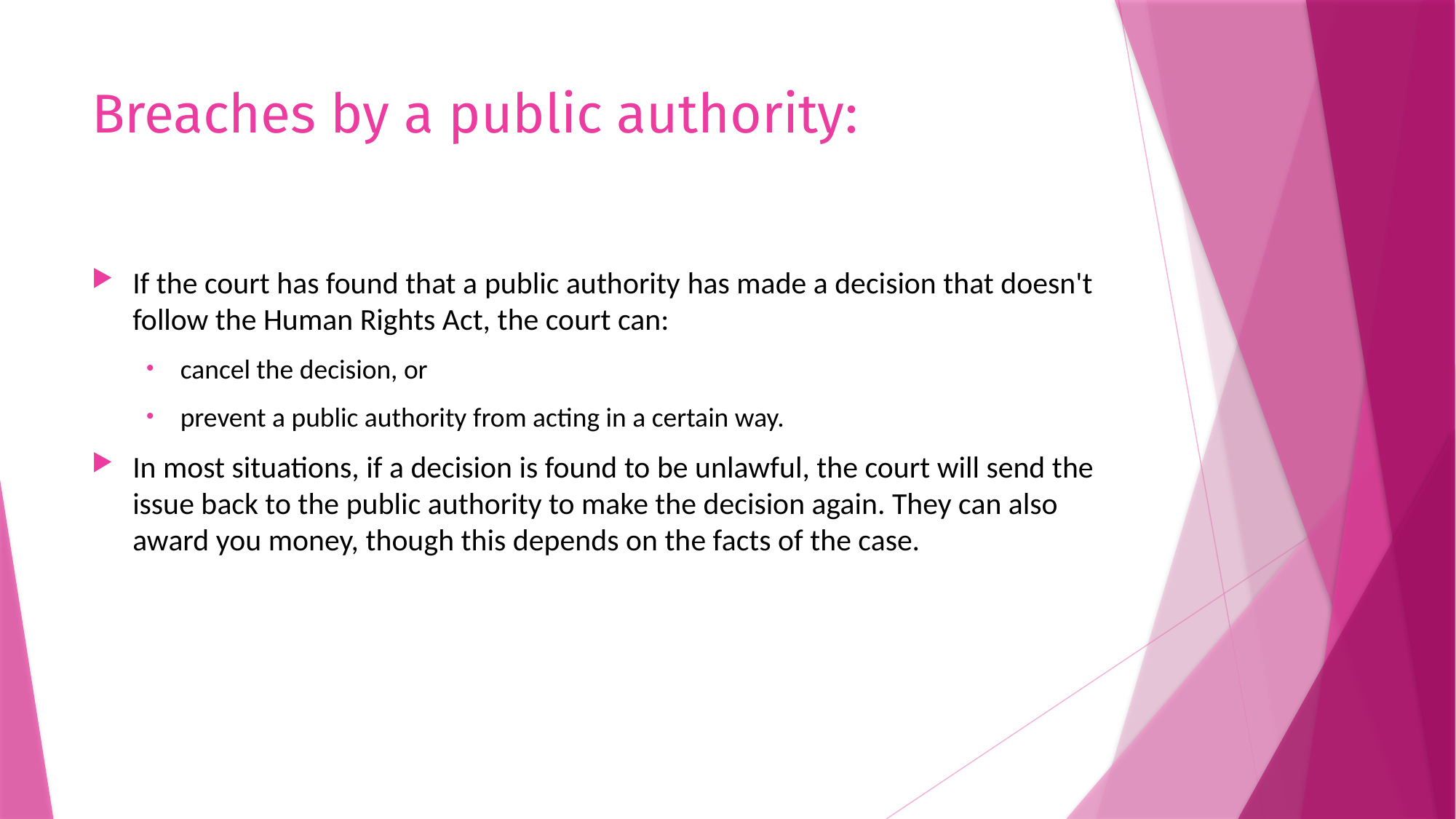

# Breaches by a public authority:
If the court has found that a public authority has made a decision that doesn't follow the Human Rights Act, the court can:
cancel the decision, or
prevent a public authority from acting in a certain way.
In most situations, if a decision is found to be unlawful, the court will send the issue back to the public authority to make the decision again. They can also award you money, though this depends on the facts of the case.